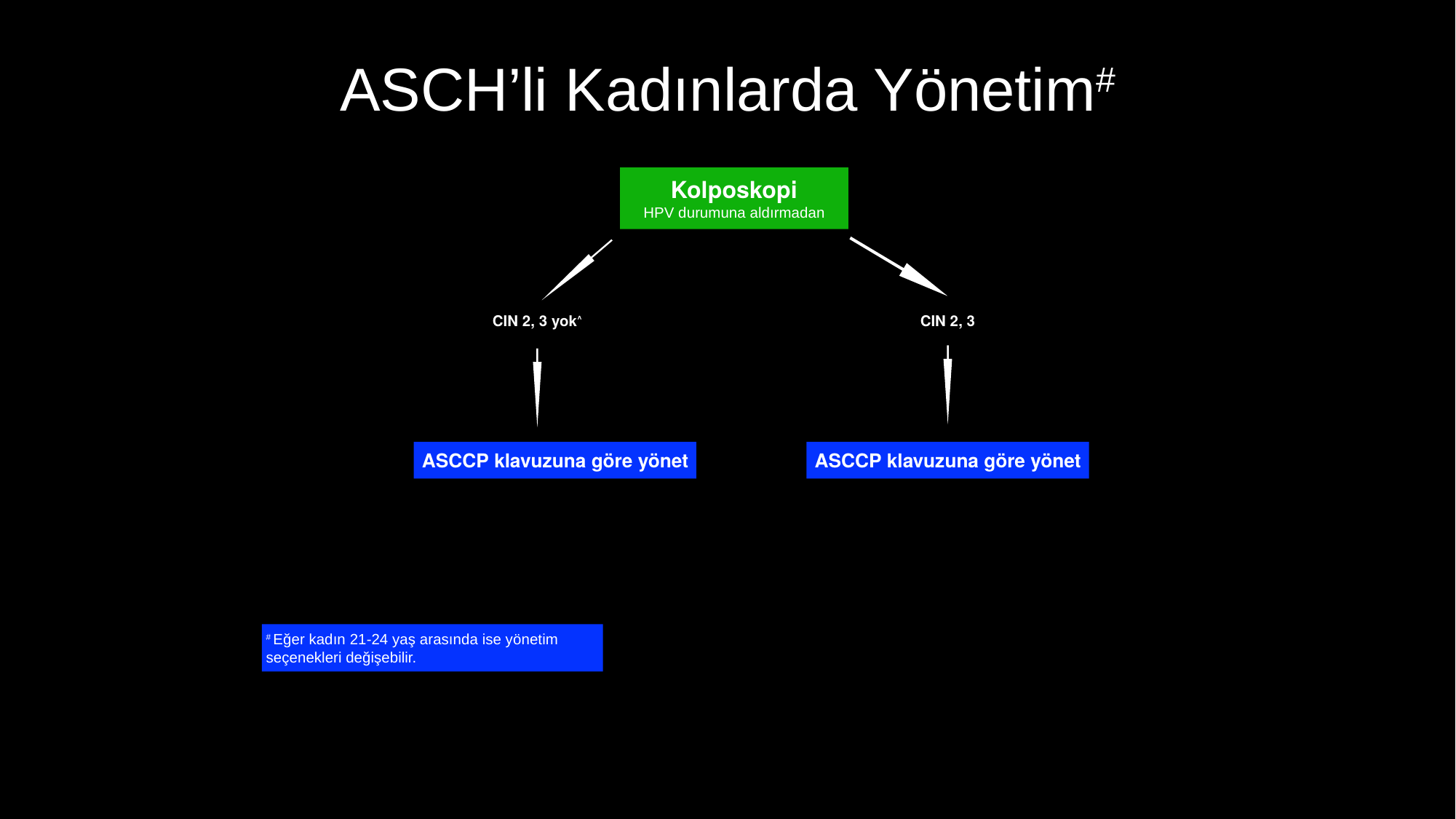

# ASCH’li Kadınlarda Yönetim#
Kolposkopi
HPV durumuna aldırmadan

CIN 2, 3 yok^
CIN 2, 3

ASCCP klavuzuna göre yönet
ASCCP klavuzuna göre yönet
# Eğer kadın 21-24 yaş arasında ise yönetim seçenekleri değişebilir.